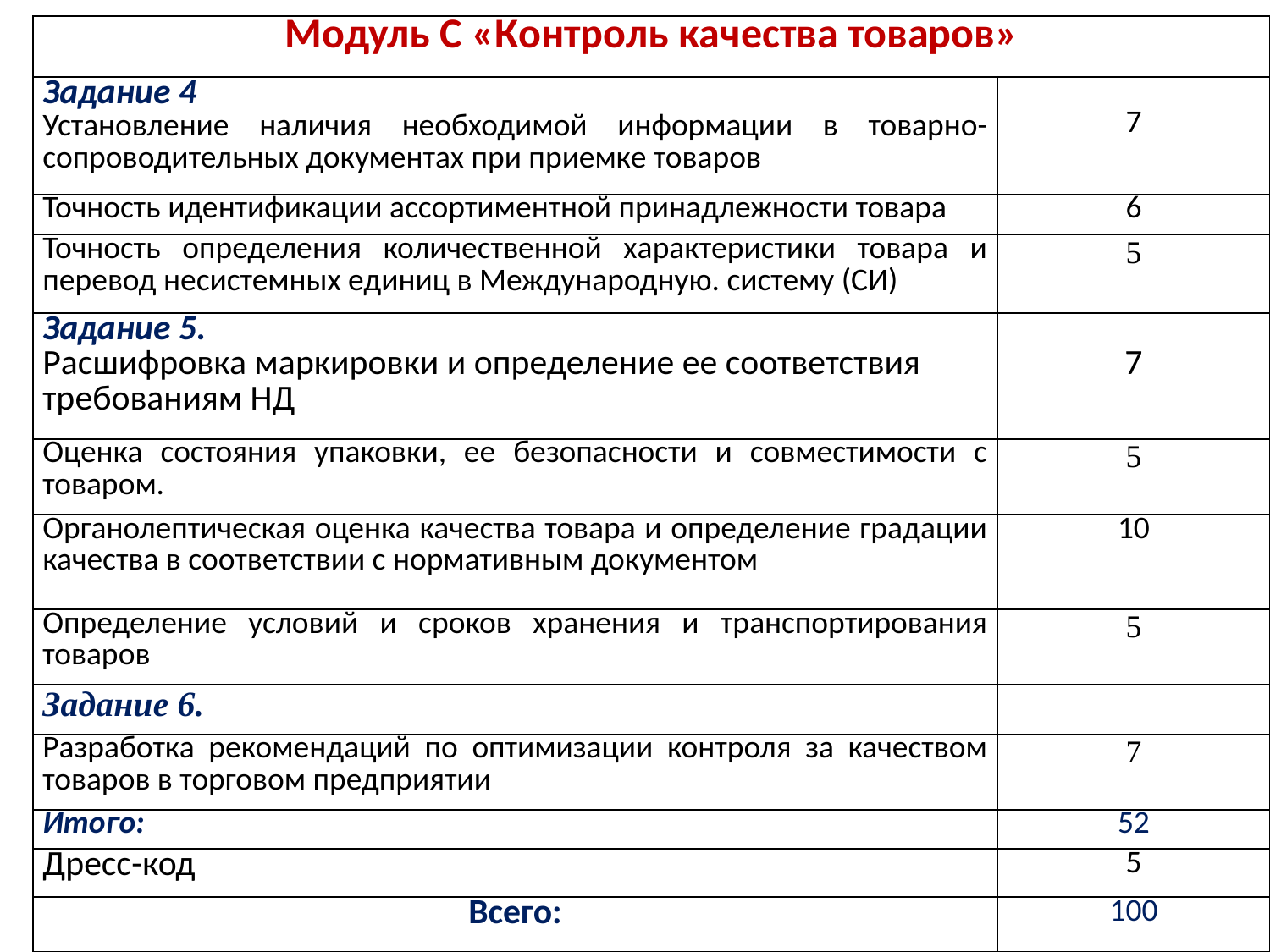

| Модуль С «Контроль качества товаров» |  |
| --- | --- |
| Задание 4 Установление наличия необходимой информации в товарно-сопроводительных документах при приемке товаров | 7 |
| Точность идентификации ассортиментной принадлежности товара | 6 |
| Точность определения количественной характеристики товара и перевод несистемных единиц в Международную. систему (СИ) | 5 |
| Задание 5. Расшифровка маркировки и определение ее соответствия требованиям НД | 7 |
| Оценка состояния упаковки, ее безопасности и совместимости с товаром. | 5 |
| Органолептическая оценка качества товара и определение градации качества в соответствии с нормативным документом | 10 |
| Определение условий и сроков хранения и транспортирования товаров | 5 |
| Задание 6. |  |
| Разработка рекомендаций по оптимизации контроля за качеством товаров в торговом предприятии | 7 |
| Итого: | 52 |
| Дресс-код | 5 |
| Всего: | 100 |